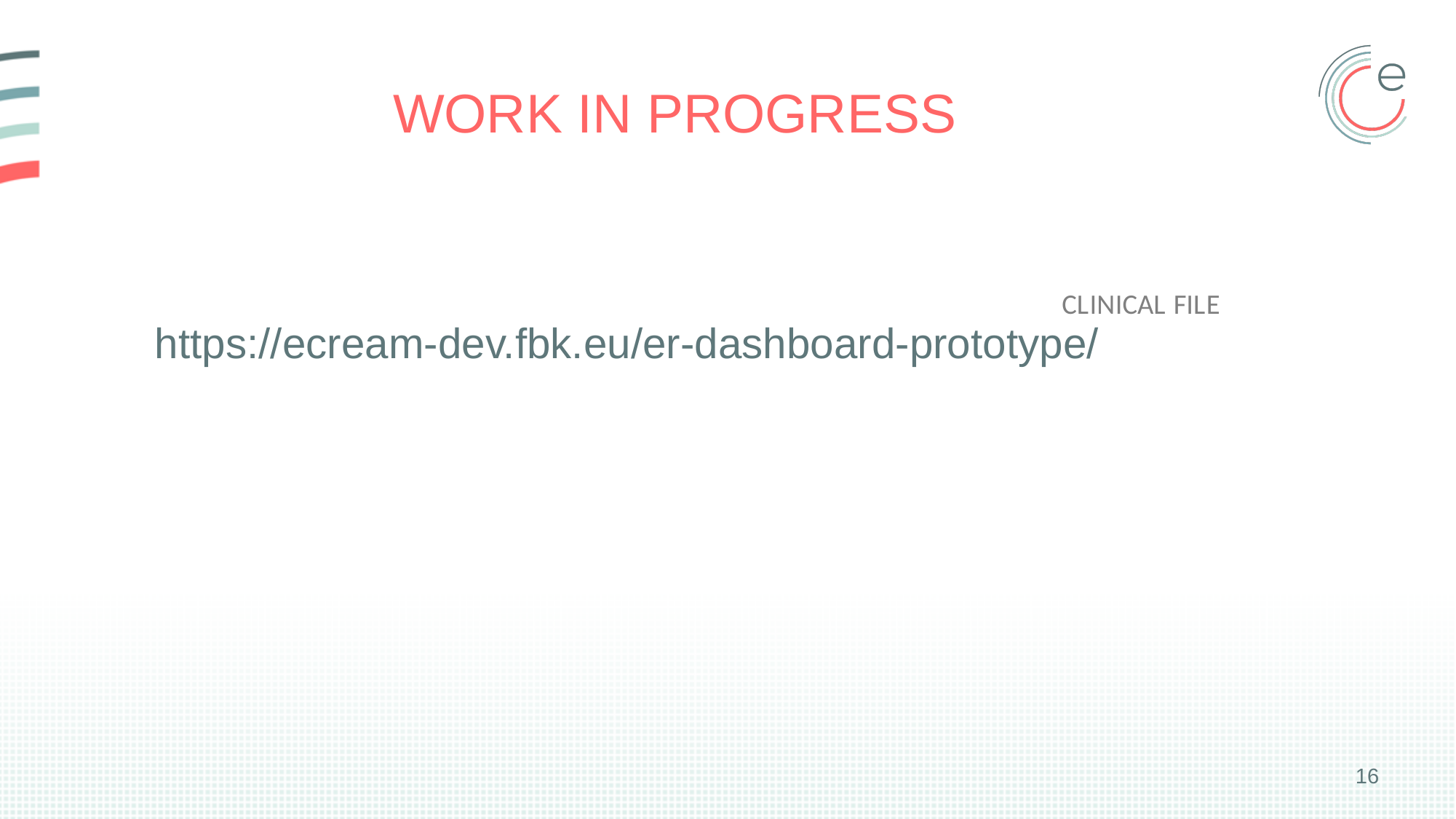

# WORK IN PROGRESS

[unsupported chart]

https://ecream-dev.fbk.eu/er-dashboard-prototype/